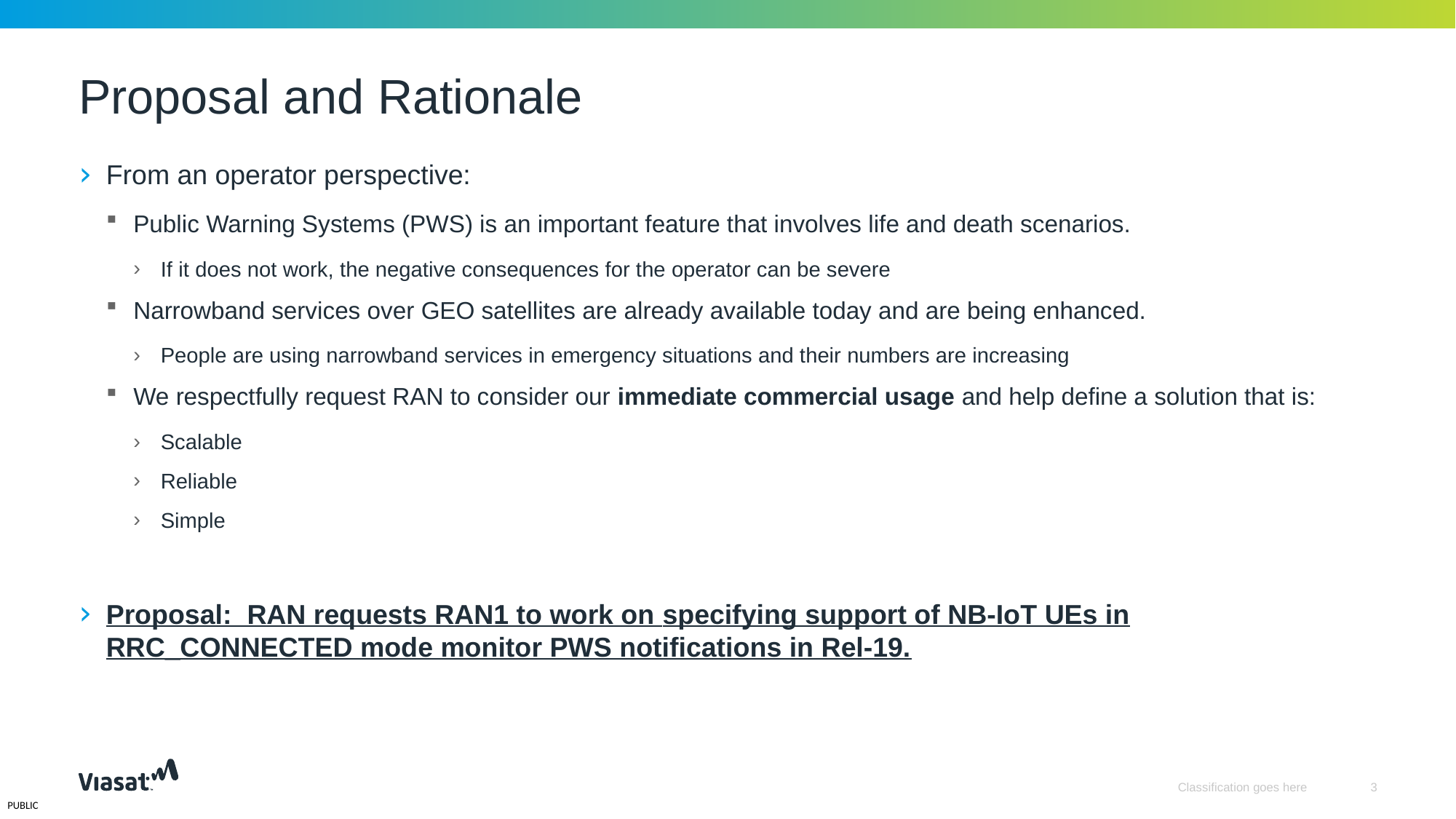

# Proposal and Rationale
From an operator perspective:
Public Warning Systems (PWS) is an important feature that involves life and death scenarios.
If it does not work, the negative consequences for the operator can be severe
Narrowband services over GEO satellites are already available today and are being enhanced.
People are using narrowband services in emergency situations and their numbers are increasing
We respectfully request RAN to consider our immediate commercial usage and help define a solution that is:
Scalable
Reliable
Simple

Proposal:  RAN requests RAN1 to work on specifying support of NB-IoT UEs in RRC_CONNECTED mode monitor PWS notifications in Rel-19.

Classification goes here
3